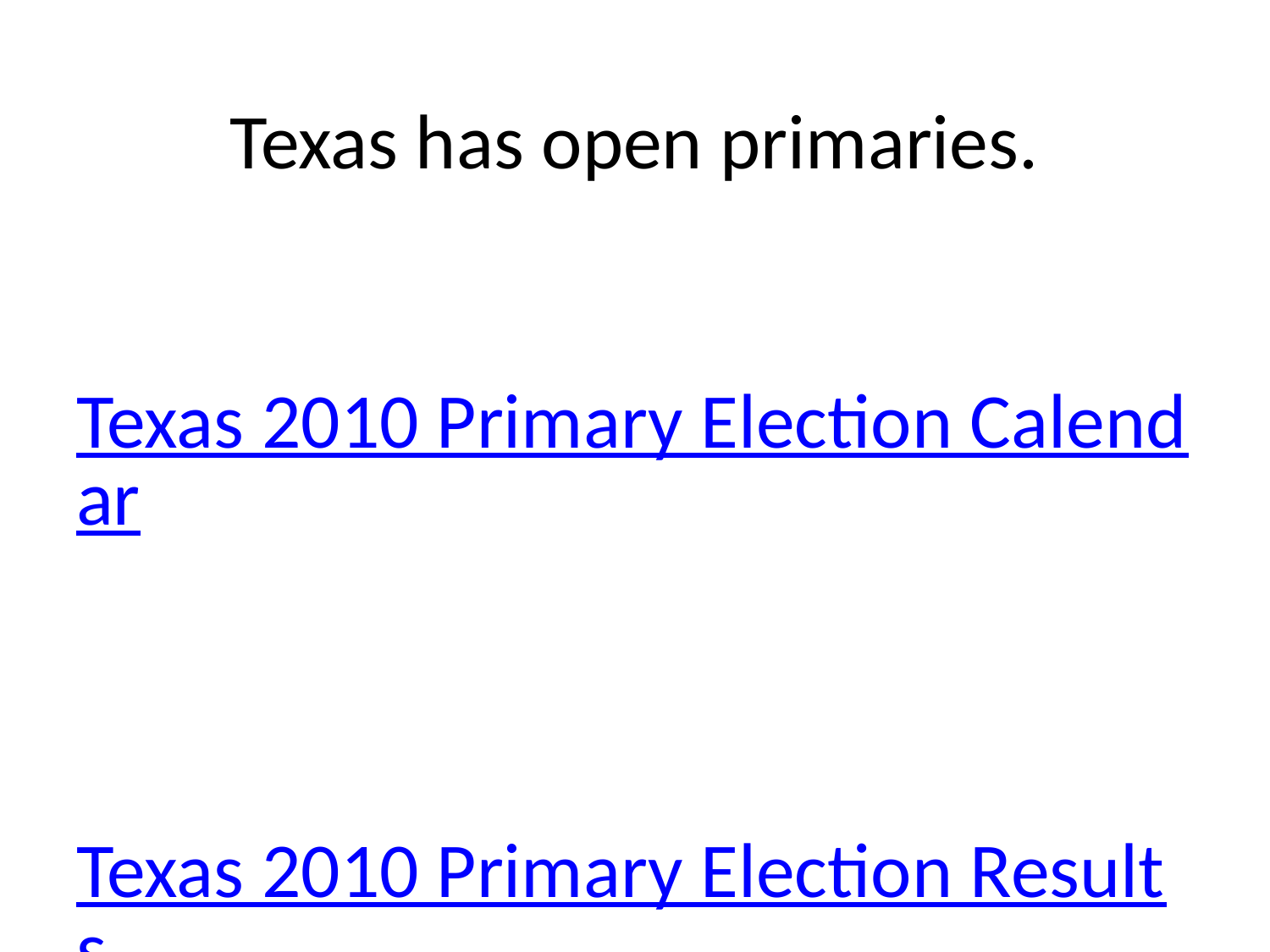

# Texas has open primaries. Texas 2010 Primary Election Calendar Texas 2010 Primary Election Results